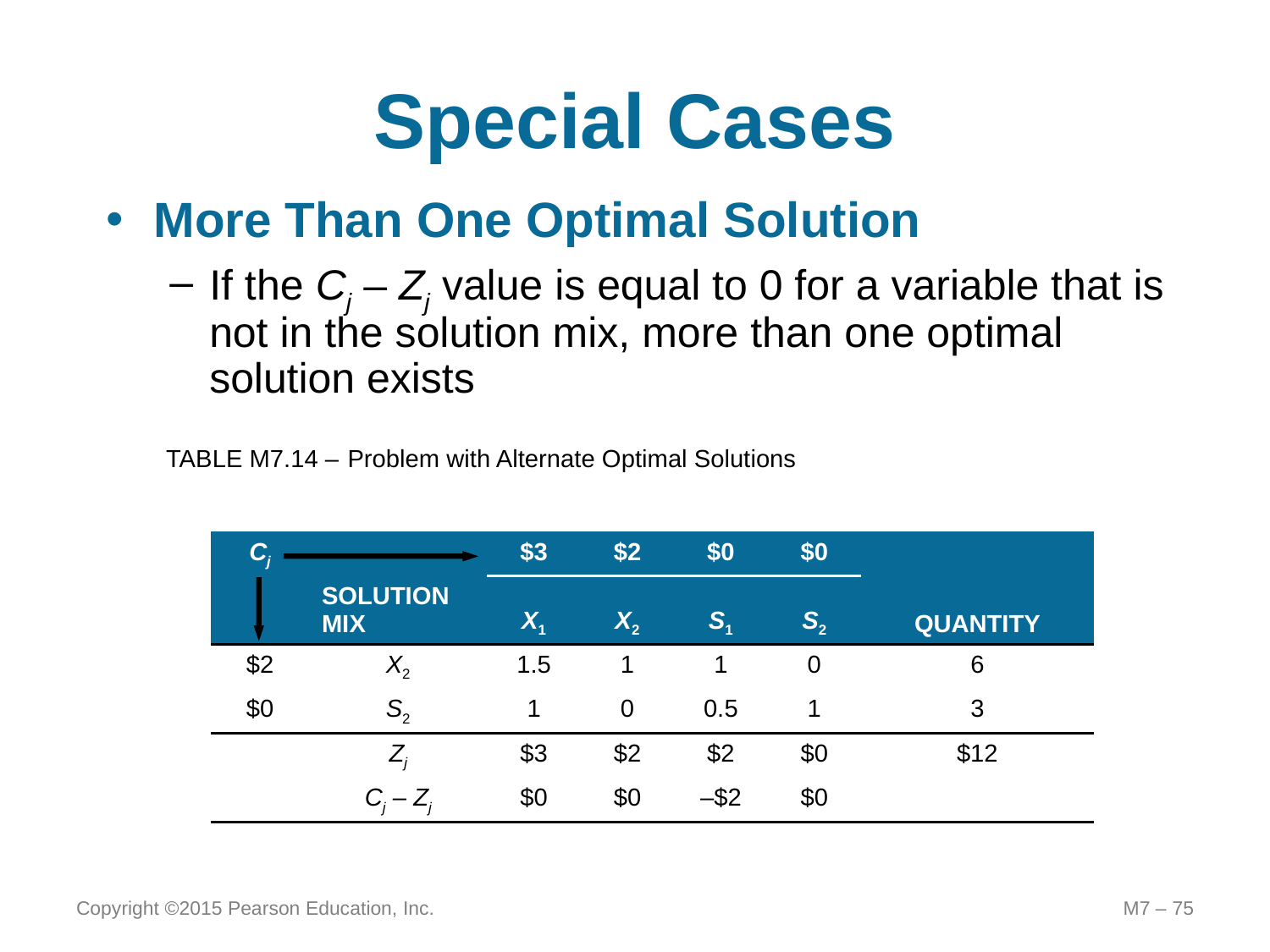

# Special Cases
More Than One Optimal Solution
If the Cj – Zj value is equal to 0 for a variable that is not in the solution mix, more than one optimal solution exists
TABLE M7.14 –	 Problem with Alternate Optimal Solutions
| Cj |  | $3 | $2 | $0 | $0 |  |
| --- | --- | --- | --- | --- | --- | --- |
|  | SOLUTION MIX | X1 | X2 | S1 | S2 | QUANTITY |
| $2 | X2 | 1.5 | 1 | 1 | 0 | 6 |
| $0 | S2 | 1 | 0 | 0.5 | 1 | 3 |
|  | Zj | $3 | $2 | $2 | $0 | $12 |
|  | Cj – Zj | $0 | $0 | –$2 | $0 |  |

Copyright ©2015 Pearson Education, Inc.
M7 – 75